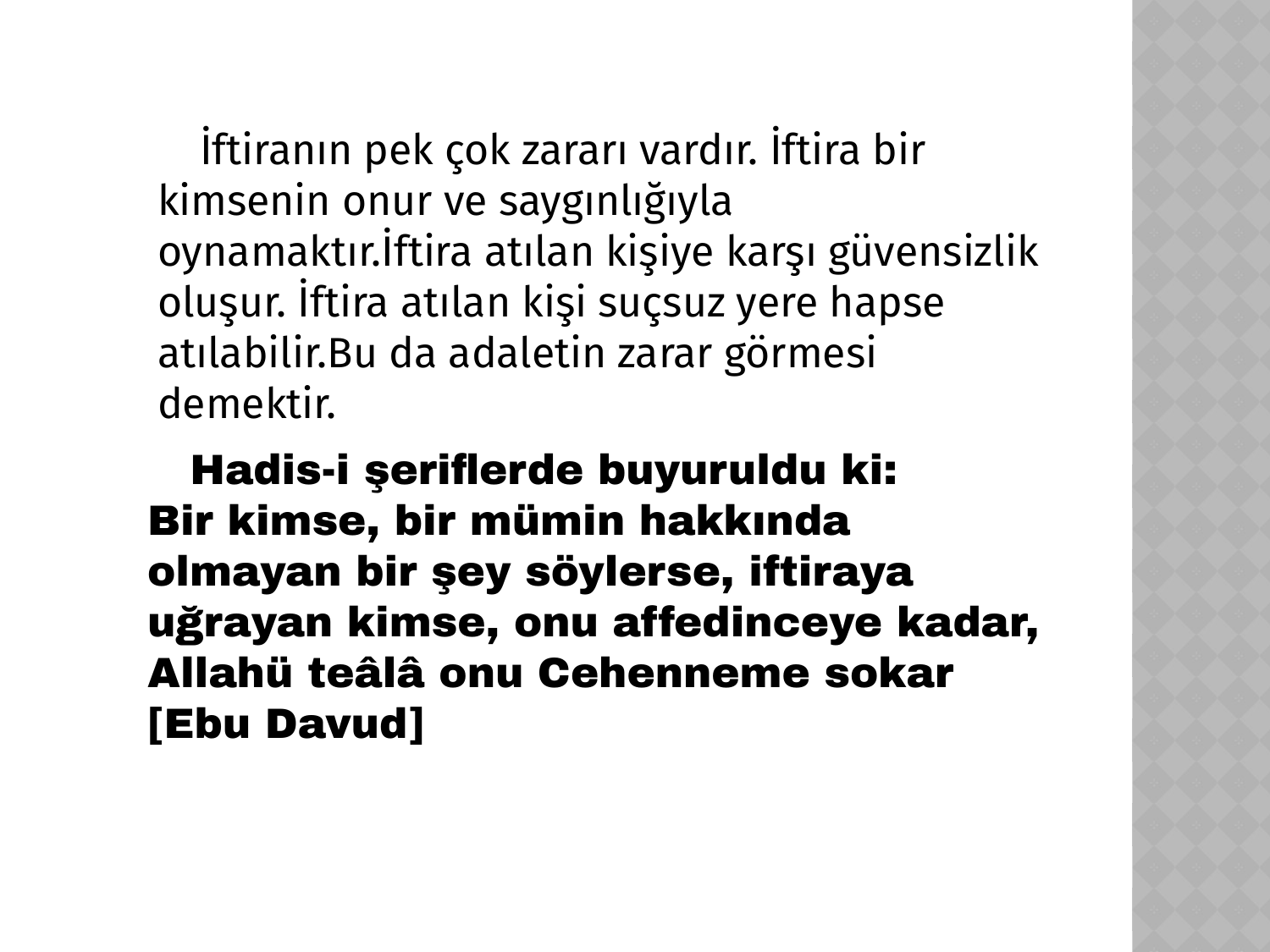

İftiranın pek çok zararı vardır. İftira bir kimsenin onur ve saygınlığıyla oynamaktır.İftira atılan kişiye karşı güvensizlik oluşur. İftira atılan kişi suçsuz yere hapse atılabilir.Bu da adaletin zarar görmesi demektir.
   Hadis-i şeriflerde buyuruldu ki:
Bir kimse, bir mümin hakkında olmayan bir şey söylerse, iftiraya uğrayan kimse, onu affedinceye kadar, Allahü teâlâ onu Cehenneme sokar [Ebu Davud]